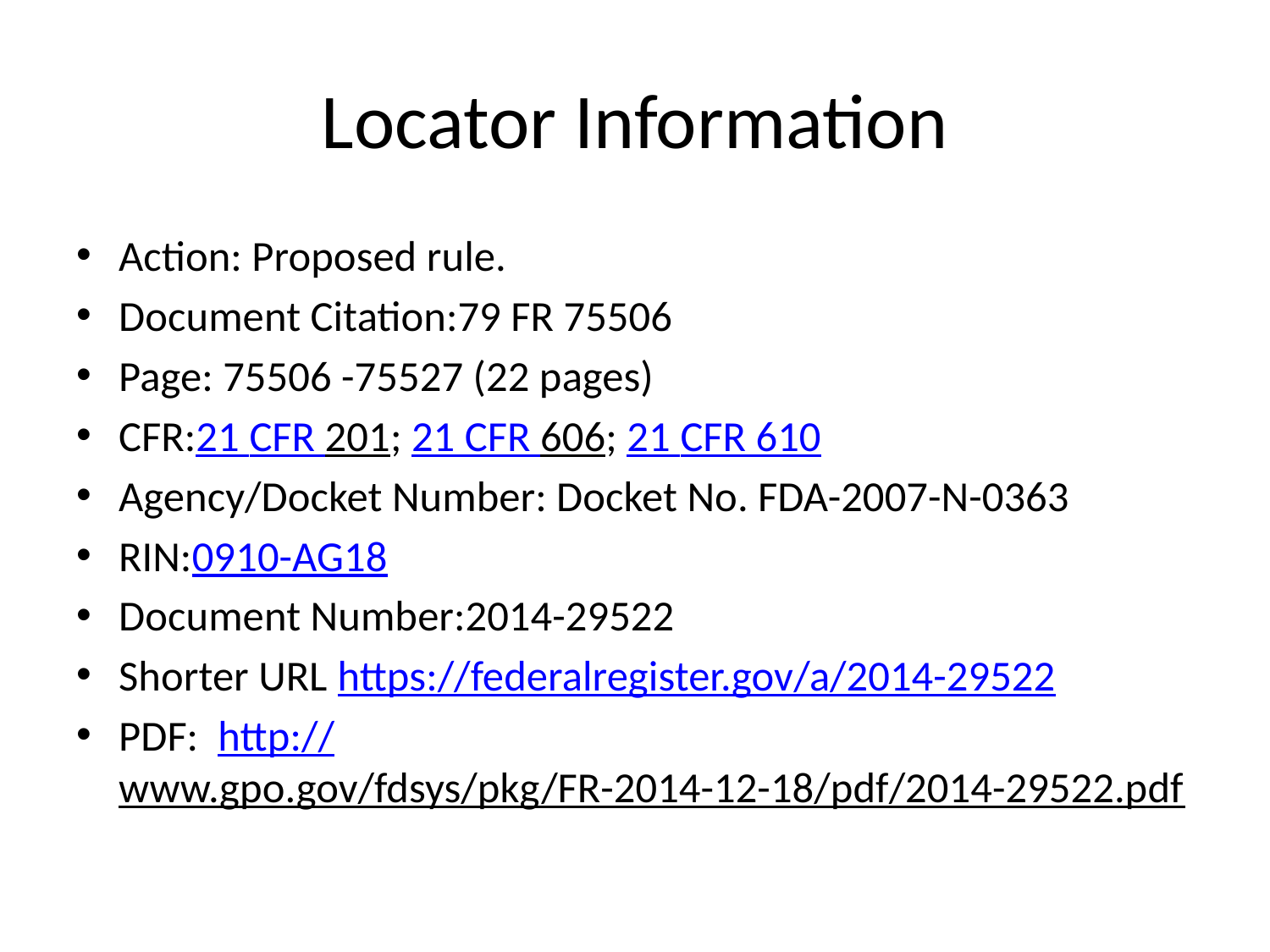

# Locator Information
Action: Proposed rule.
Document Citation:79 FR 75506
Page: 75506 -75527 (22 pages)
CFR:21 CFR 201; 21 CFR 606; 21 CFR 610
Agency/Docket Number: Docket No. FDA-2007-N-0363
RIN:0910-AG18
Document Number:2014-29522
Shorter URL https://federalregister.gov/a/2014-29522
PDF:  http://www.gpo.gov/fdsys/pkg/FR-2014-12-18/pdf/2014-29522.pdf